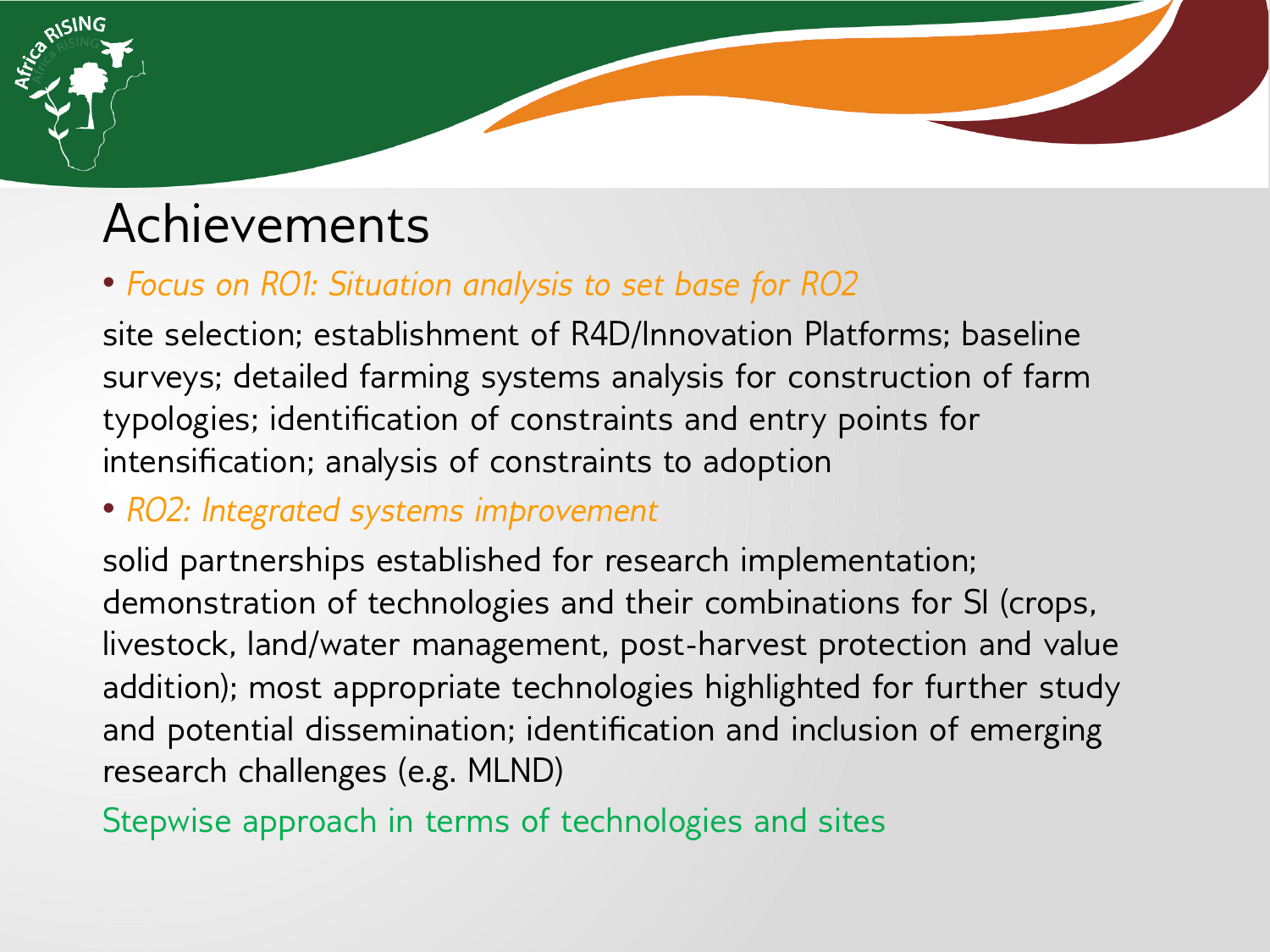

Achievements
 Focus on RO1: Situation analysis to set base for RO2
site selection; establishment of R4D/Innovation Platforms; baseline surveys; detailed farming systems analysis for construction of farm typologies; identification of constraints and entry points for intensification; analysis of constraints to adoption
 RO2: Integrated systems improvement
solid partnerships established for research implementation; demonstration of technologies and their combinations for SI (crops, livestock, land/water management, post-harvest protection and value addition); most appropriate technologies highlighted for further study and potential dissemination; identification and inclusion of emerging research challenges (e.g. MLND)
Stepwise approach in terms of technologies and sites